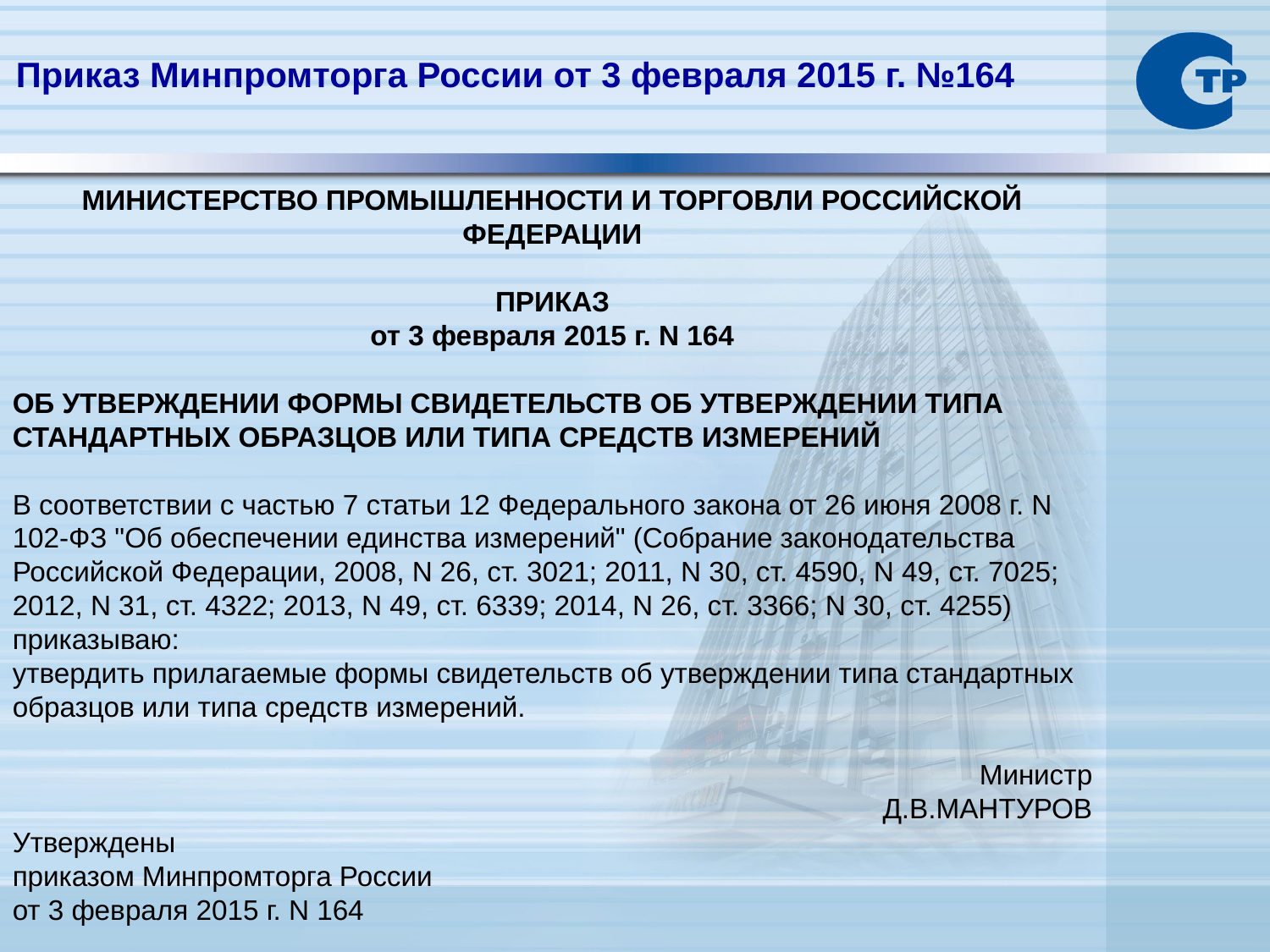

Приказ Минпромторга России от 3 февраля 2015 г. №164
МИНИСТЕРСТВО ПРОМЫШЛЕННОСТИ И ТОРГОВЛИ РОССИЙСКОЙ ФЕДЕРАЦИИ

ПРИКАЗ
от 3 февраля 2015 г. N 164

ОБ УТВЕРЖДЕНИИ ФОРМЫ СВИДЕТЕЛЬСТВ ОБ УТВЕРЖДЕНИИ ТИПА СТАНДАРТНЫХ ОБРАЗЦОВ ИЛИ ТИПА СРЕДСТВ ИЗМЕРЕНИЙ

В соответствии с частью 7 статьи 12 Федерального закона от 26 июня 2008 г. N 102-ФЗ "Об обеспечении единства измерений" (Собрание законодательства Российской Федерации, 2008, N 26, ст. 3021; 2011, N 30, ст. 4590, N 49, ст. 7025; 2012, N 31, ст. 4322; 2013, N 49, ст. 6339; 2014, N 26, ст. 3366; N 30, ст. 4255) приказываю:
утвердить прилагаемые формы свидетельств об утверждении типа стандартных образцов или типа средств измерений.

Министр
Д.В.МАНТУРОВ
Утверждены
приказом Минпромторга России
от 3 февраля 2015 г. N 164